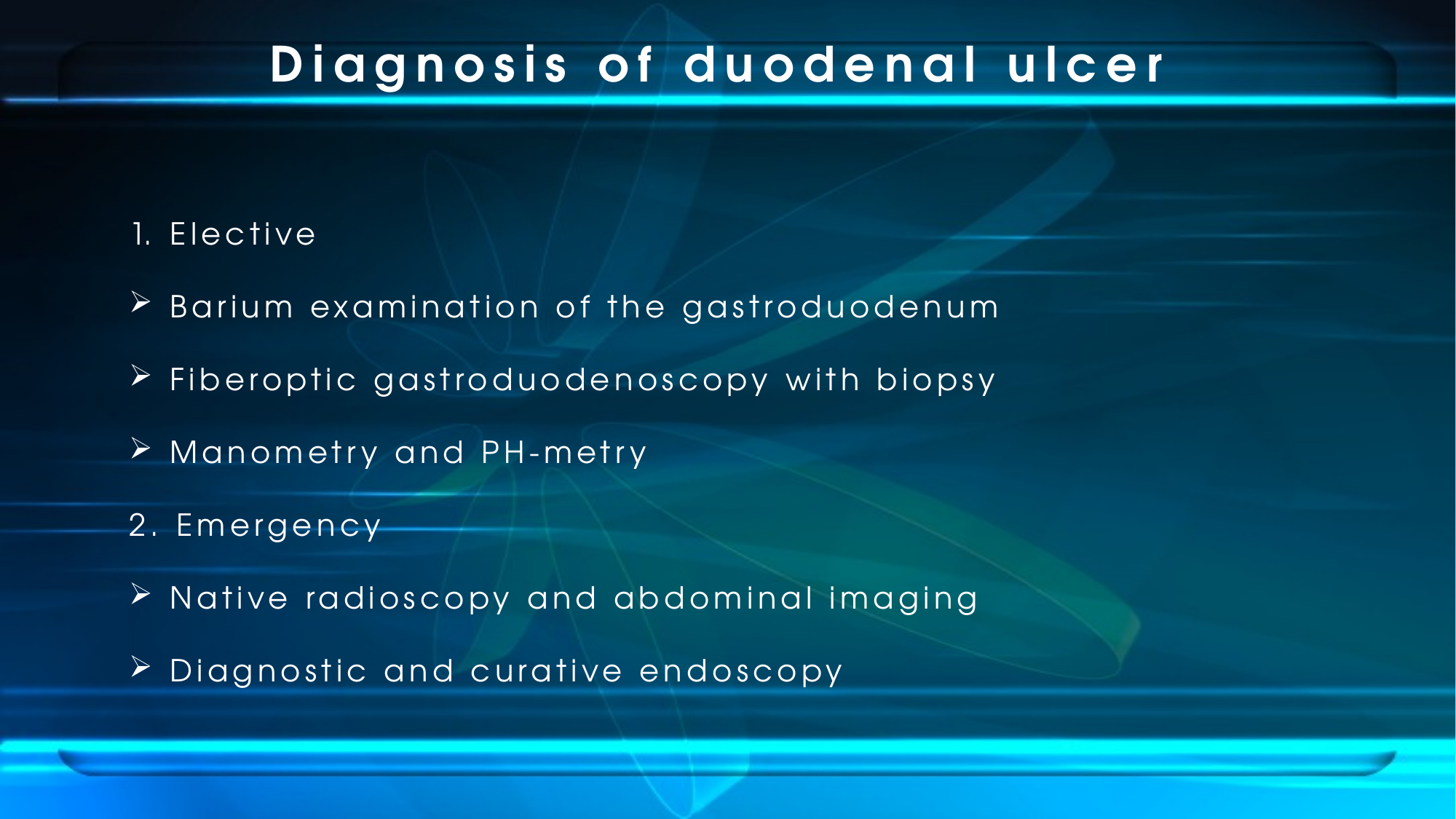

Diagnosis of duodenal ulcer
Elective
Barium examination of the gastroduodenum
Fiberoptic gastroduodenoscopy with biopsy
Manometry and PH-metry
2. Emergency
Native radioscopy and abdominal imaging
Diagnostic and curative endoscopy